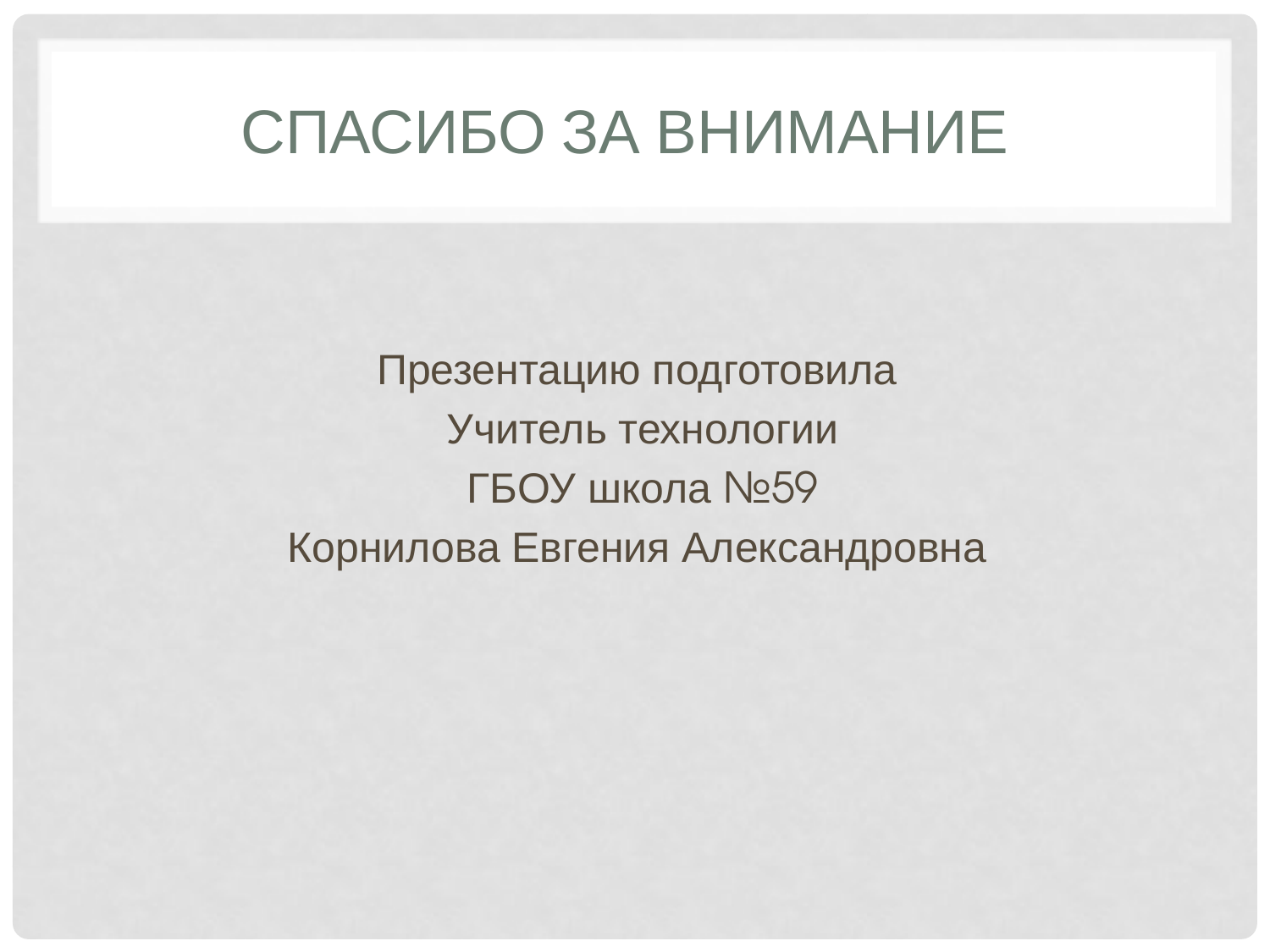

# Спасибо за внимание
Презентацию подготовила
Учитель технологии
ГБОУ школа №59
Корнилова Евгения Александровна